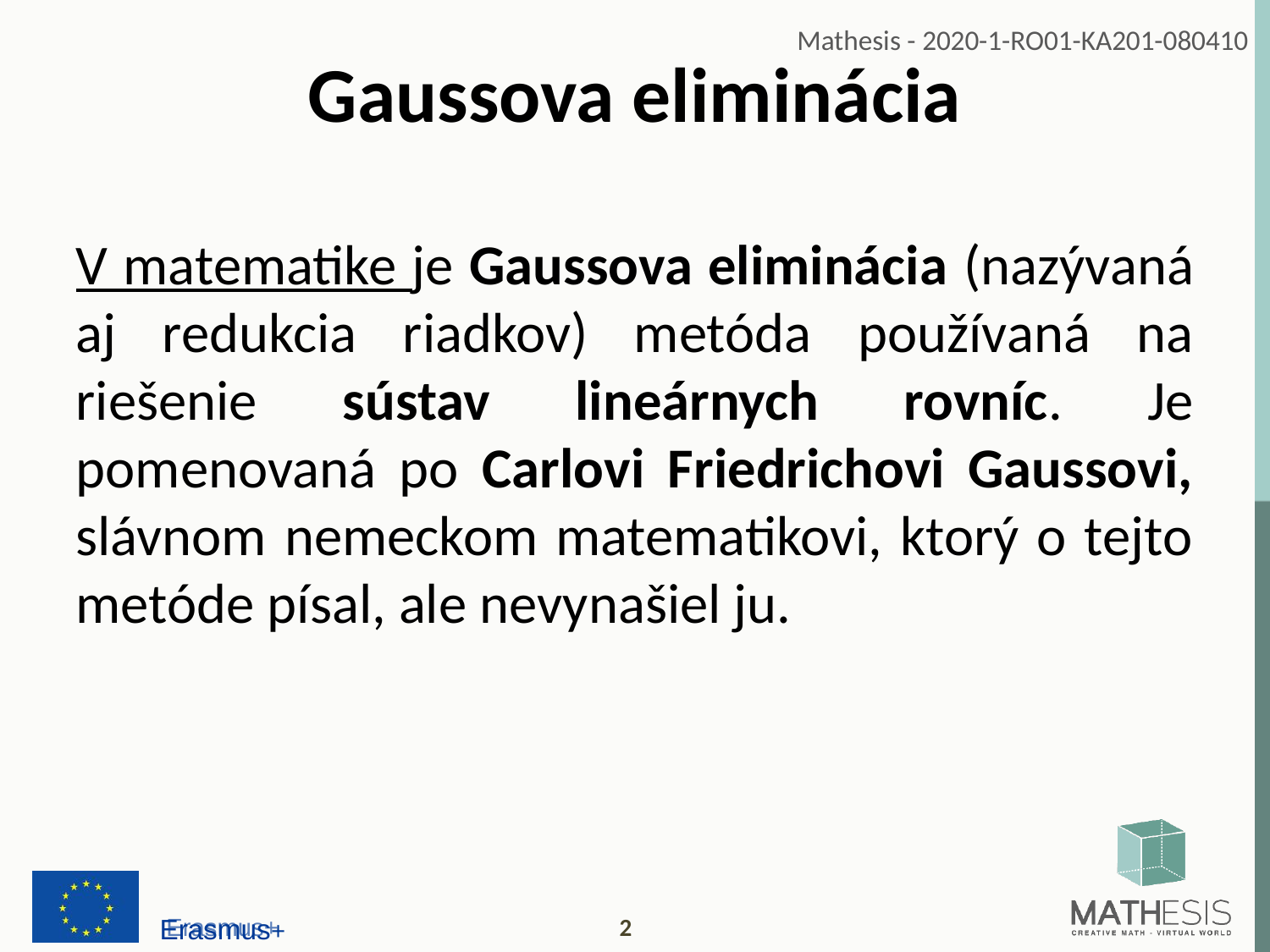

# Gaussova eliminácia
V matematike je Gaussova eliminácia (nazývaná aj redukcia riadkov) metóda používaná na riešenie sústav lineárnych rovníc. Je pomenovaná po Carlovi Friedrichovi Gaussovi, slávnom nemeckom matematikovi, ktorý o tejto metóde písal, ale nevynašiel ju.